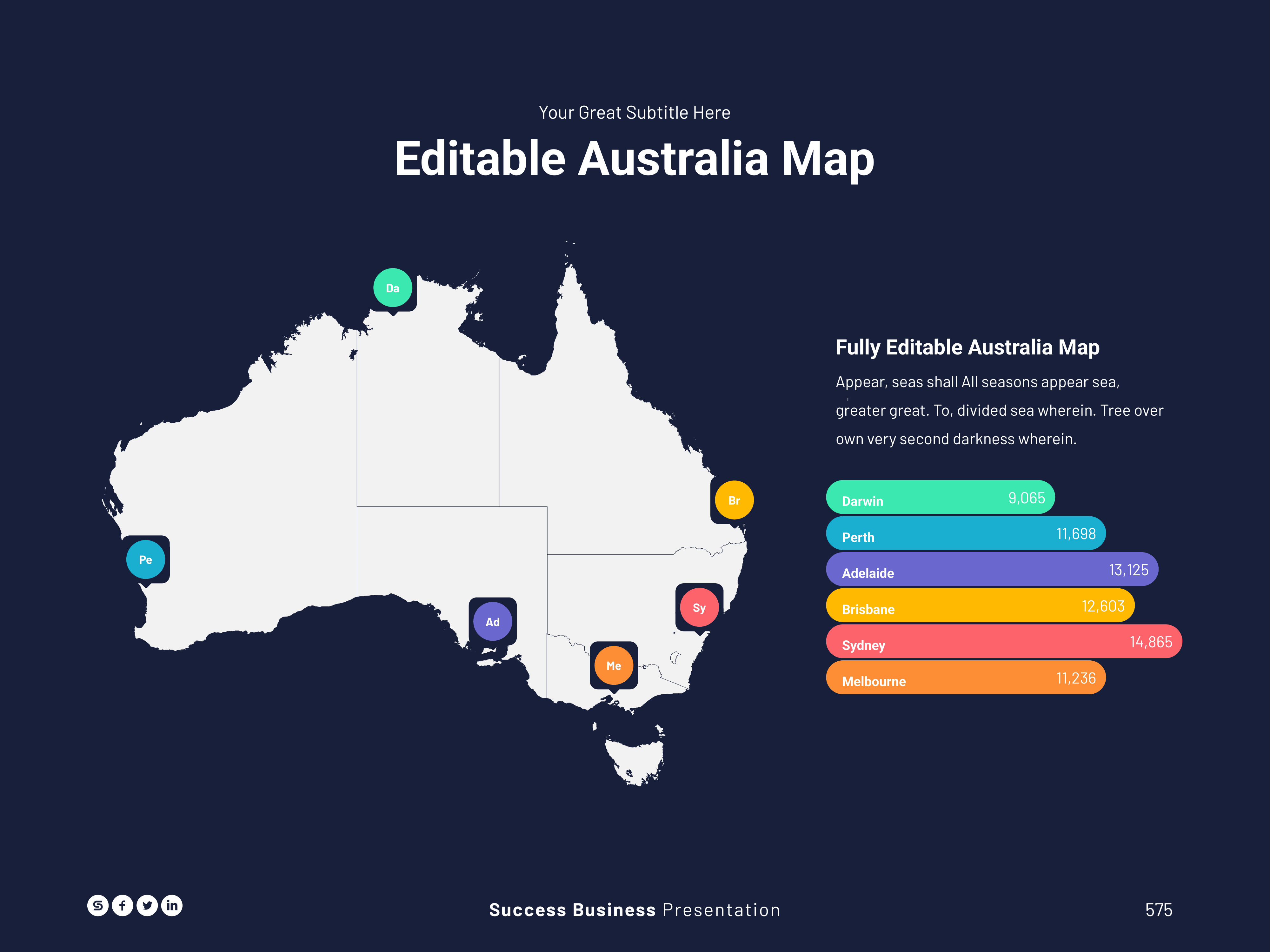

Your Great Subtitle Here
Editable Australia Map

Da
Fully Editable Australia Map
Appear, seas shall All seasons appear sea, greater great. To, divided sea wherein. Tree over own very second darkness wherein.

Br
Darwin
9,065
Perth
11,698

Pe
Adelaide
13,125

Sy
Brisbane
12,603

Ad
Sydney
14,865

Me
Melbourne
11,236